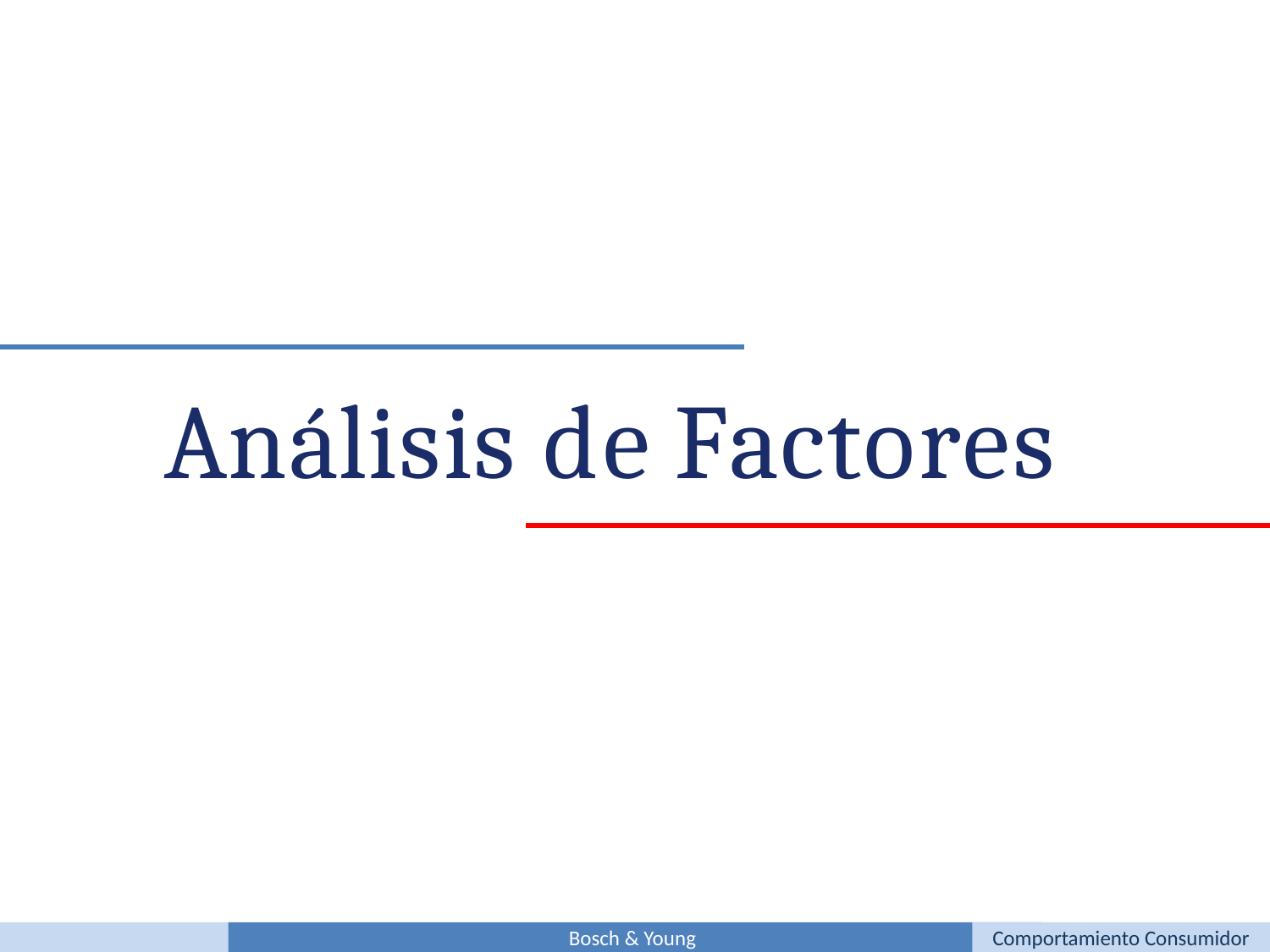

Análisis de Factores

Bosch & Young
Comportamiento Consumidor